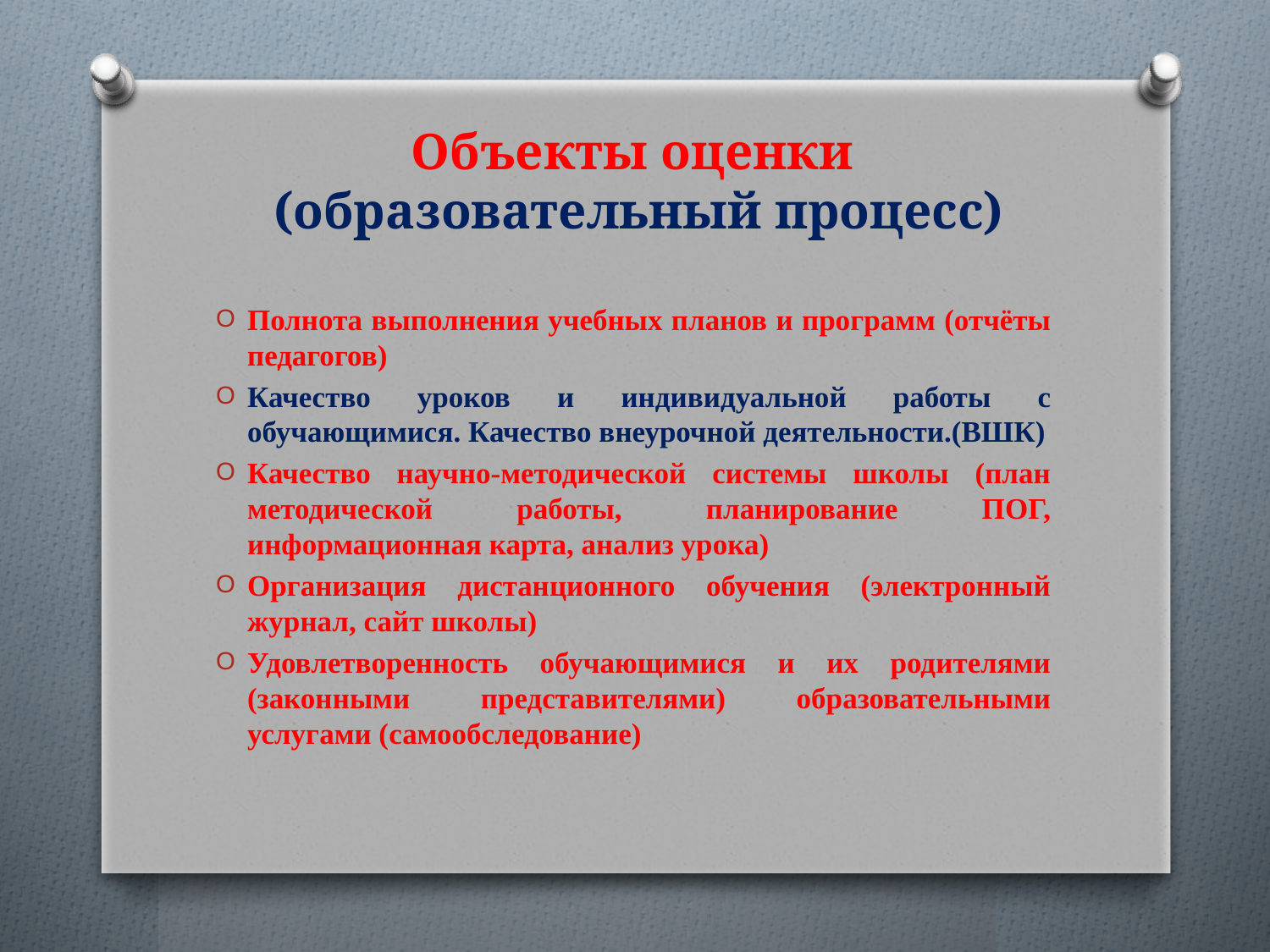

# Объекты оценки (образовательный процесс)
Полнота выполнения учебных планов и программ (отчёты педагогов)
Качество уроков и индивидуальной работы с обучающимися. Качество внеурочной деятельности.(ВШК)
Качество научно-методической системы школы (план методической работы, планирование ПОГ, информационная карта, анализ урока)
Организация дистанционного обучения (электронный журнал, сайт школы)
Удовлетворенность обучающимися и их родителями (законными представителями) образовательными услугами (самообследование)